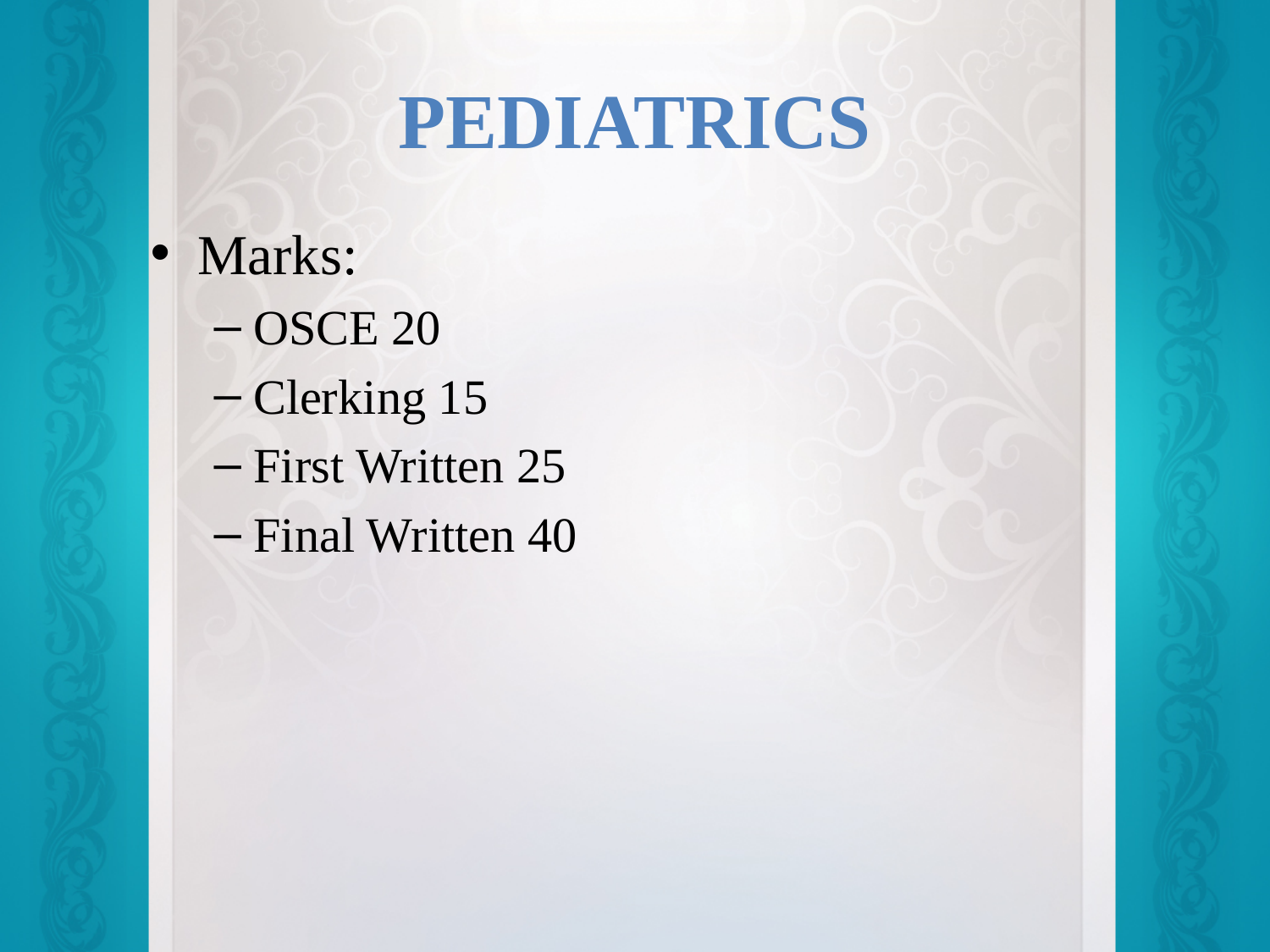

# Pediatrics
Marks:
OSCE 20
Clerking 15
First Written 25
Final Written 40